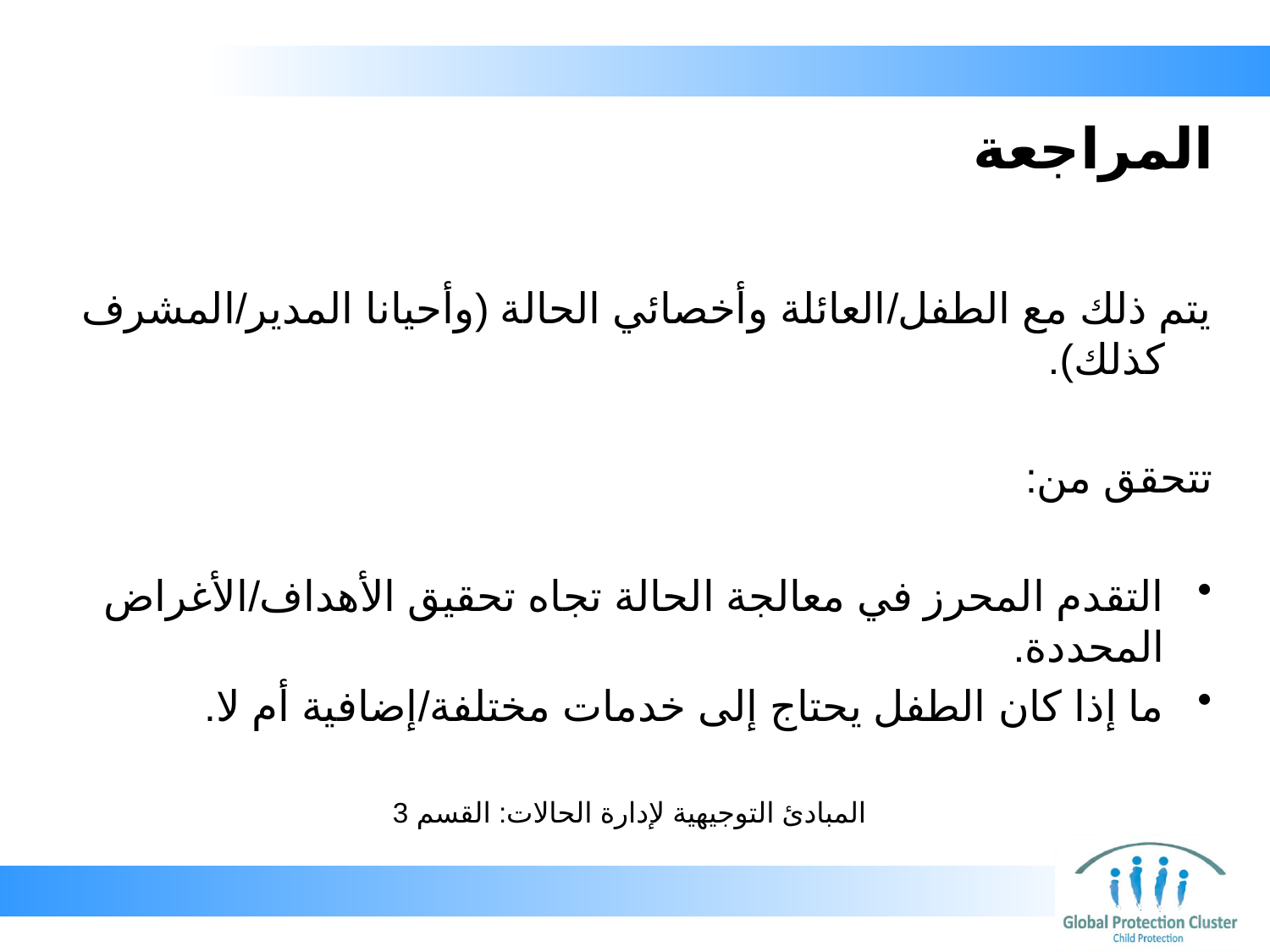

# المراجعة

يتم ذلك مع الطفل/العائلة وأخصائي الحالة (وأحيانا المدير/المشرف كذلك).

تتحقق من:

التقدم المحرز في معالجة الحالة تجاه تحقيق الأهداف/الأغراض المحددة.
ما إذا كان الطفل يحتاج إلى خدمات مختلفة/إضافية أم لا.

المبادئ التوجيهية لإدارة الحالات: القسم 3